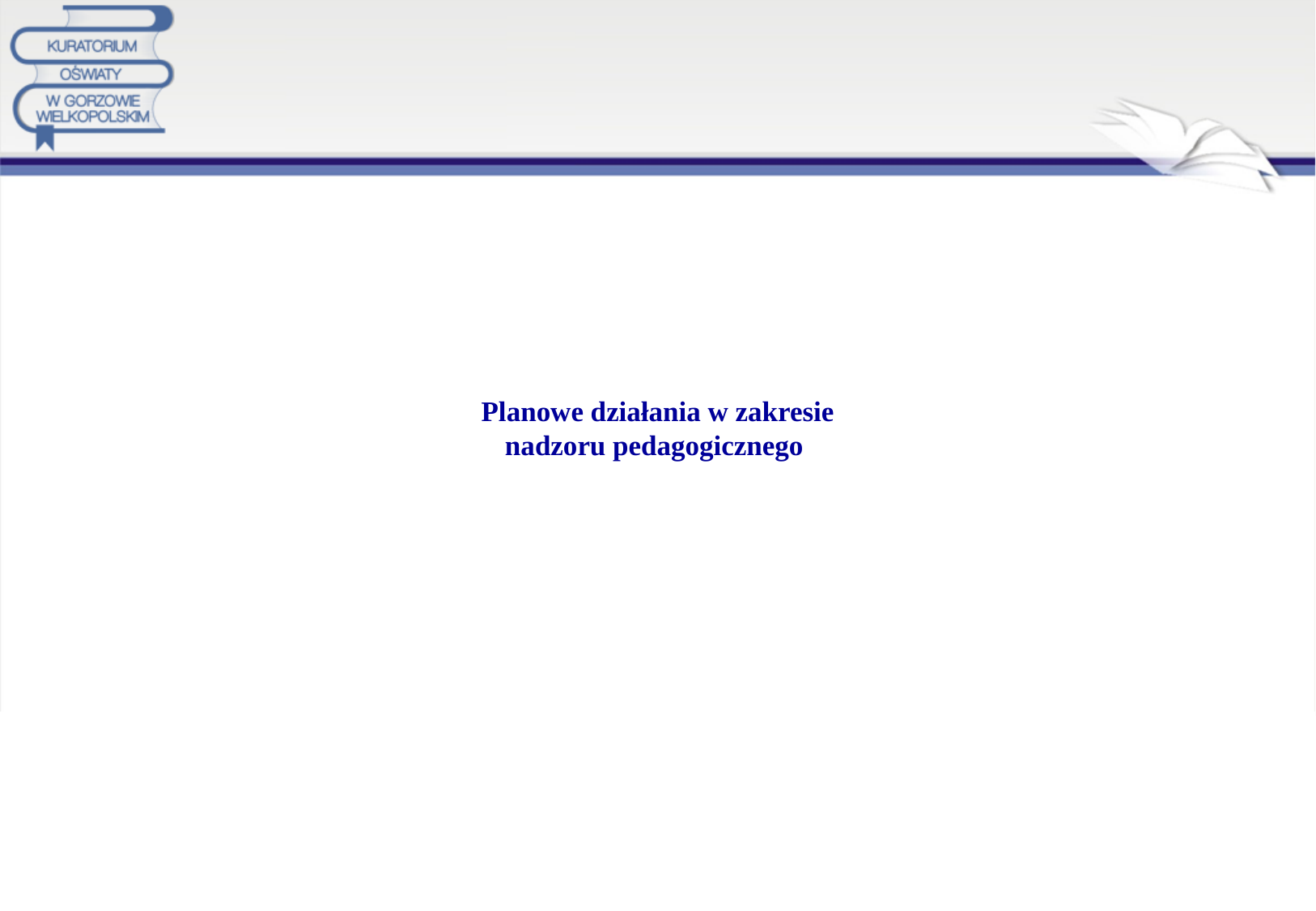

# Planowe działania w zakresie nadzoru pedagogicznego